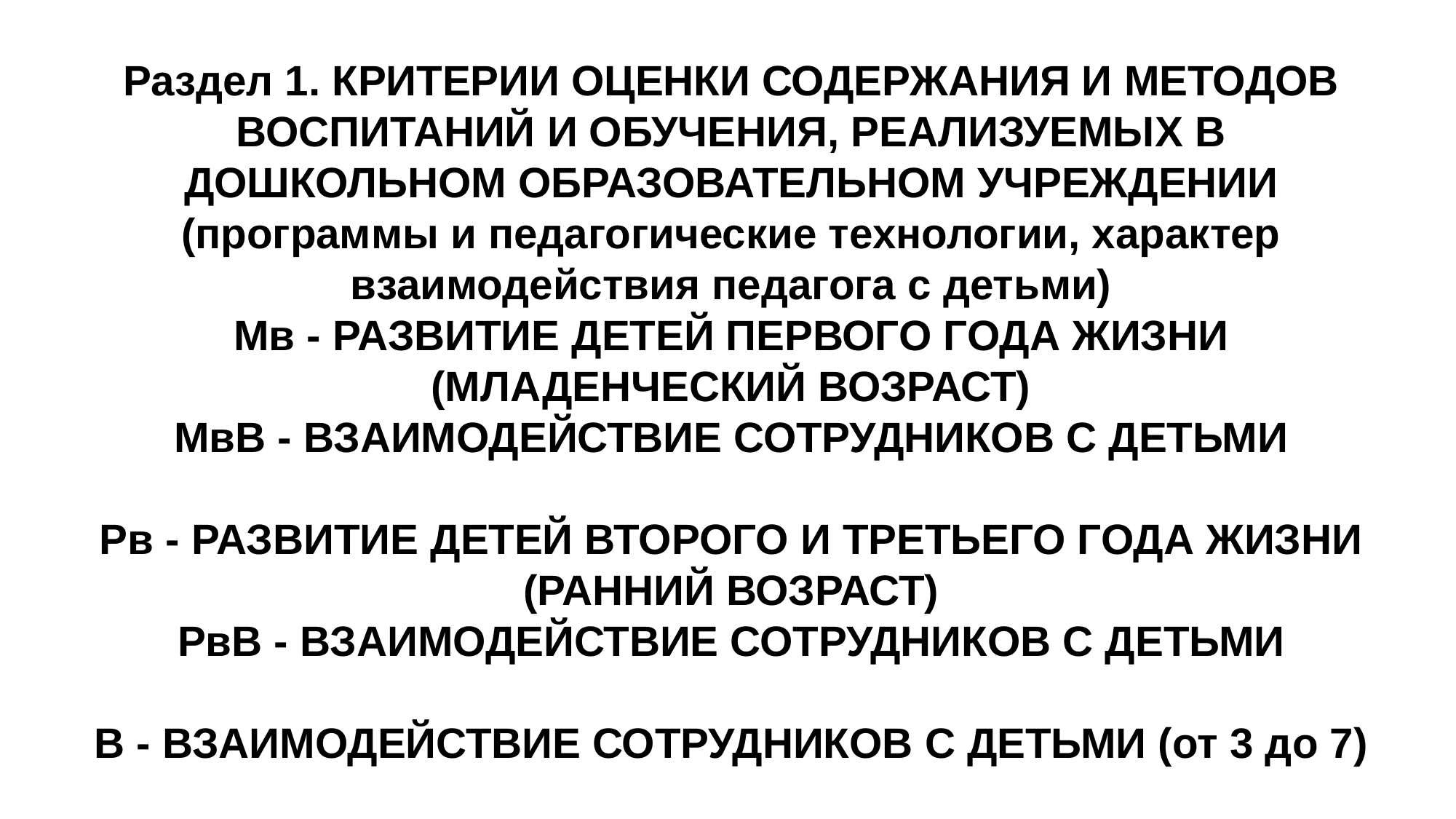

Раздел 1. КРИТЕРИИ ОЦЕНКИ СОДЕРЖАНИЯ И МЕТОДОВ ВОСПИТАНИЙ И ОБУЧЕНИЯ, РЕАЛИЗУЕМЫХ В ДОШКОЛЬНОМ ОБРАЗОВАТЕЛЬНОМ УЧРЕЖДЕНИИ
(программы и педагогические технологии, характер взаимодействия педагога с детьми)
Мв - РАЗВИТИЕ ДЕТЕЙ ПЕРВОГО ГОДА ЖИЗНИ
(МЛАДЕНЧЕСКИЙ ВОЗРАСТ)
МвВ - ВЗАИМОДЕЙСТВИЕ СОТРУДНИКОВ С ДЕТЬМИ

Рв - РАЗВИТИЕ ДЕТЕЙ ВТОРОГО И ТРЕТЬЕГО ГОДА ЖИЗНИ (РАННИЙ ВОЗРАСТ)
РвВ - ВЗАИМОДЕЙСТВИЕ СОТРУДНИКОВ С ДЕТЬМИ

В - ВЗАИМОДЕЙСТВИЕ СОТРУДНИКОВ С ДЕТЬМИ (от 3 до 7)